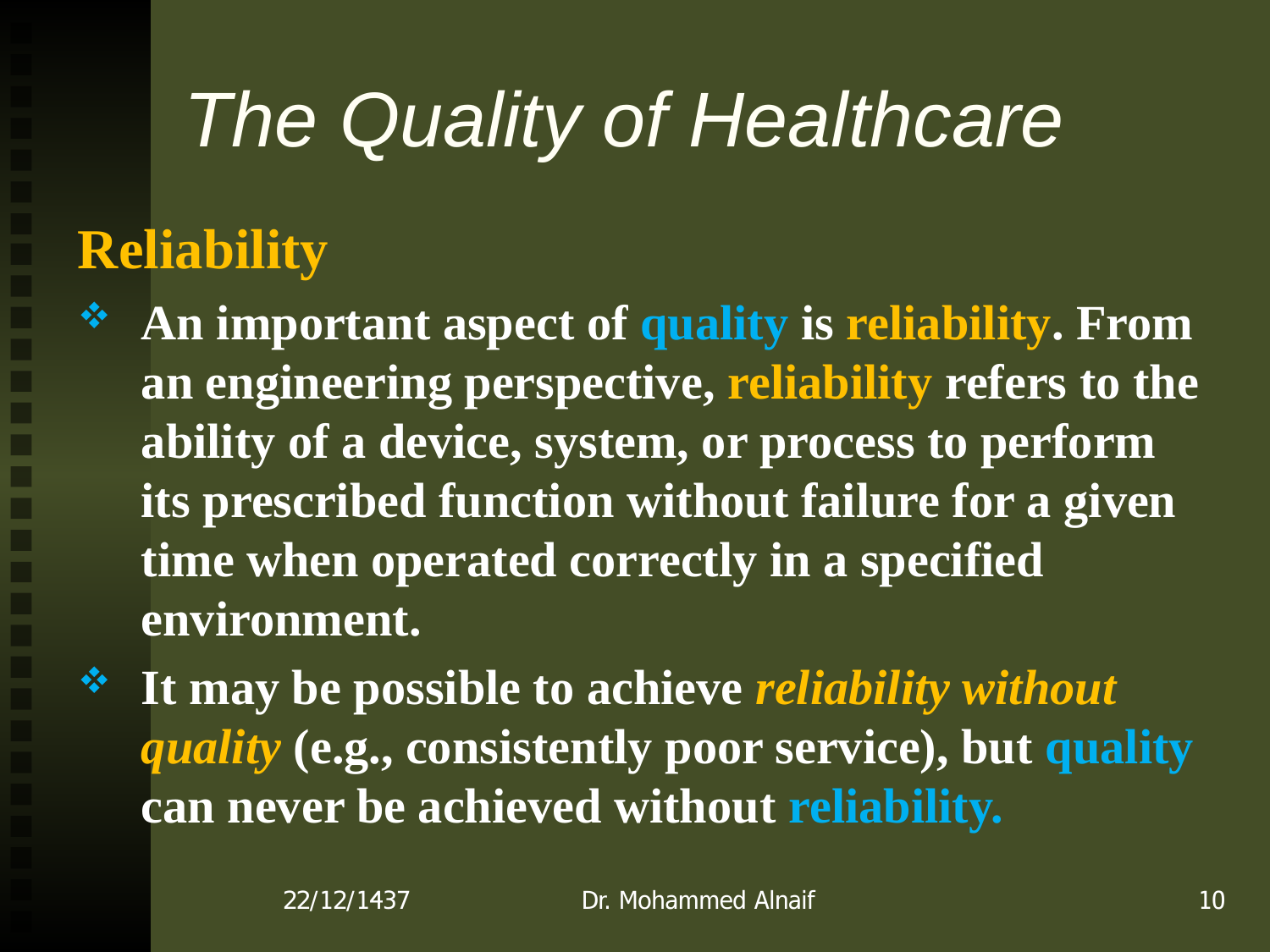

# The Quality of Healthcare
Reliability
An important aspect of quality is reliability. From an engineering perspective, reliability refers to the ability of a device, system, or process to perform its prescribed function without failure for a given time when operated correctly in a specified environment.
It may be possible to achieve reliability without quality (e.g., consistently poor service), but quality can never be achieved without reliability.
22/12/1437
Dr. Mohammed Alnaif
10